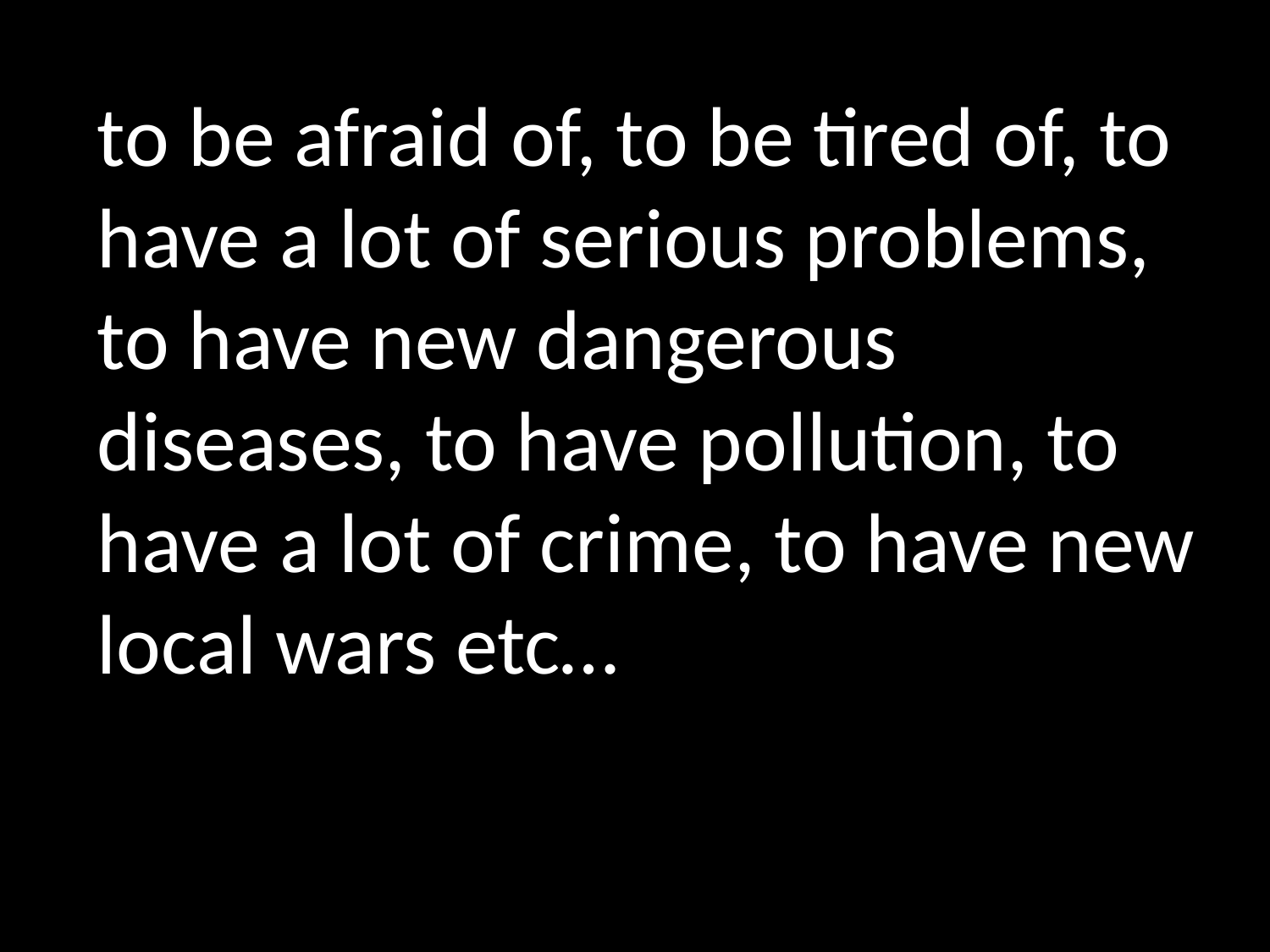

# to be afraid of, to be tired of, to have a lot of serious problems, to have new dangerous diseases, to have pollution, to have a lot of crime, to have new local wars etc…